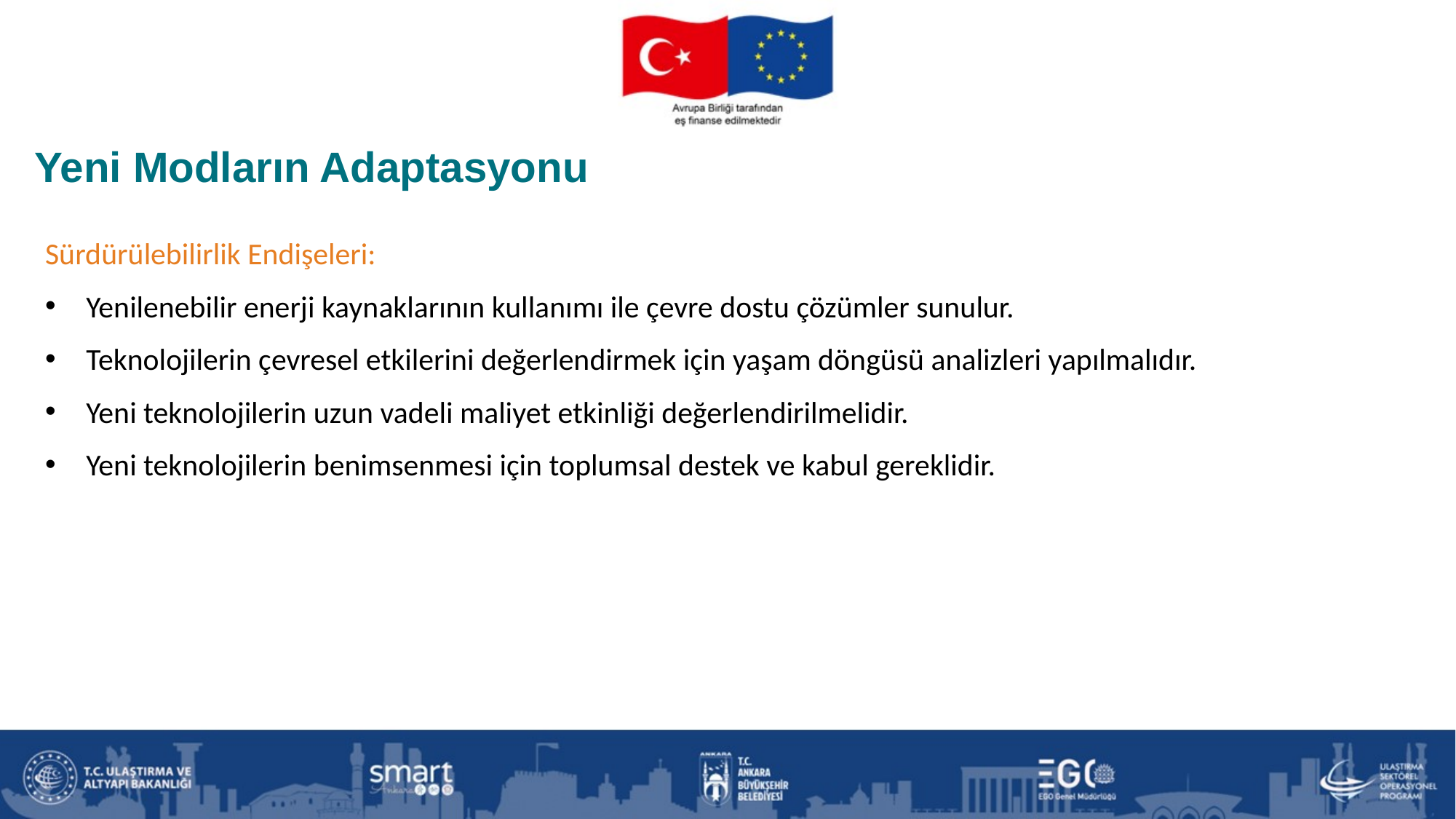

Yeni Modların Adaptasyonu

Sürdürülebilirlik Endişeleri:
Yenilenebilir enerji kaynaklarının kullanımı ile çevre dostu çözümler sunulur.
Teknolojilerin çevresel etkilerini değerlendirmek için yaşam döngüsü analizleri yapılmalıdır.
Yeni teknolojilerin uzun vadeli maliyet etkinliği değerlendirilmelidir.
Yeni teknolojilerin benimsenmesi için toplumsal destek ve kabul gereklidir.